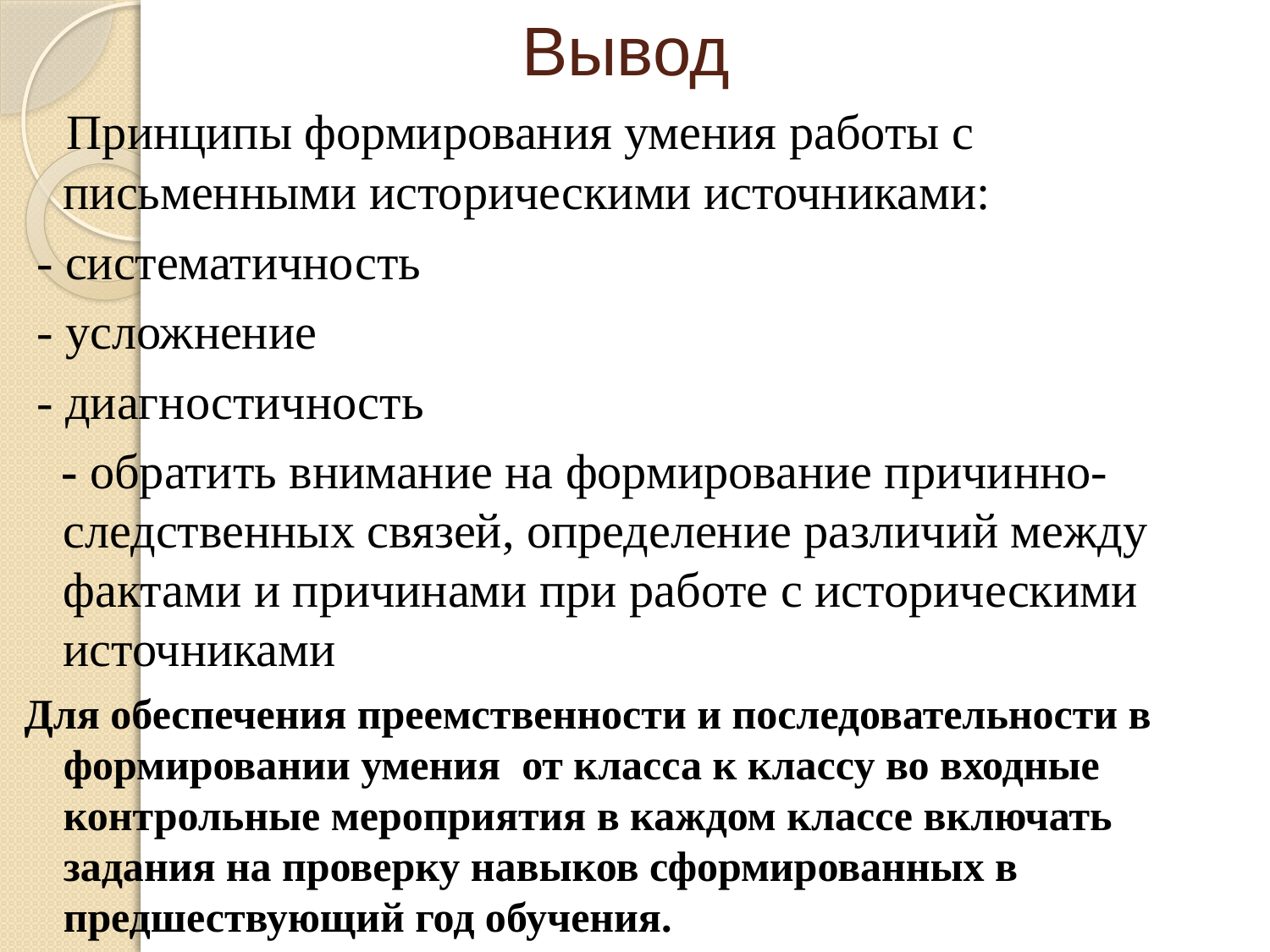

Вывод
   Принципы формирования умения работы с письменными историческими источниками:
 - систематичность
 - усложнение
 - диагностичность
   - обратить внимание на формирование причинно-следственных связей, определение различий между фактами и причинами при работе с историческими источниками
Для обеспечения преемственности и последовательности в формировании умения  от класса к классу во входные контрольные мероприятия в каждом классе включать задания на проверку навыков сформированных в предшествующий год обучения.